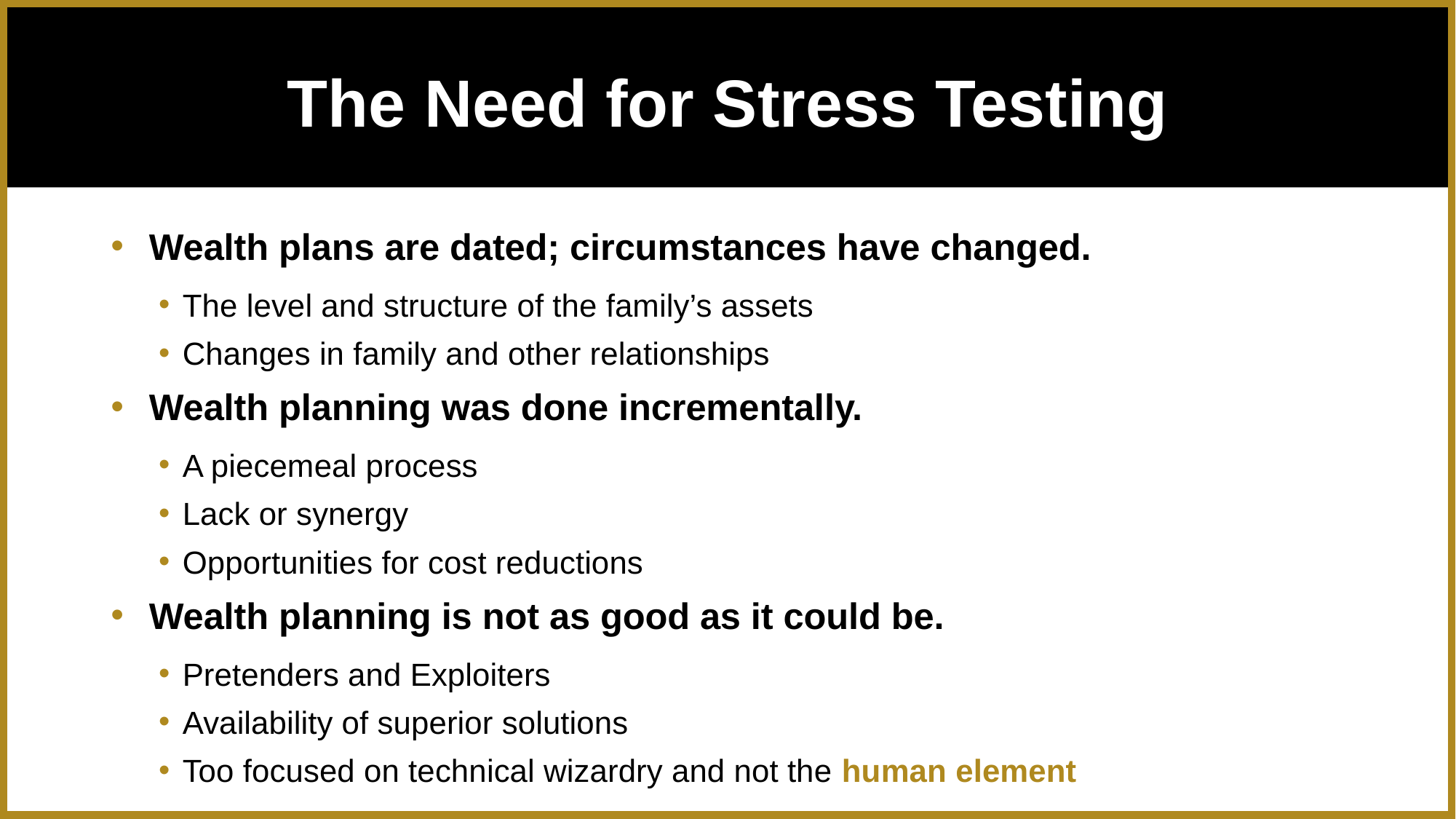

# The Need for Stress Testing
Wealth plans are dated; circumstances have changed.
The level and structure of the family’s assets
Changes in family and other relationships
Wealth planning was done incrementally.
A piecemeal process
Lack or synergy
Opportunities for cost reductions
Wealth planning is not as good as it could be.
Pretenders and Exploiters
Availability of superior solutions
Too focused on technical wizardry and not the human element